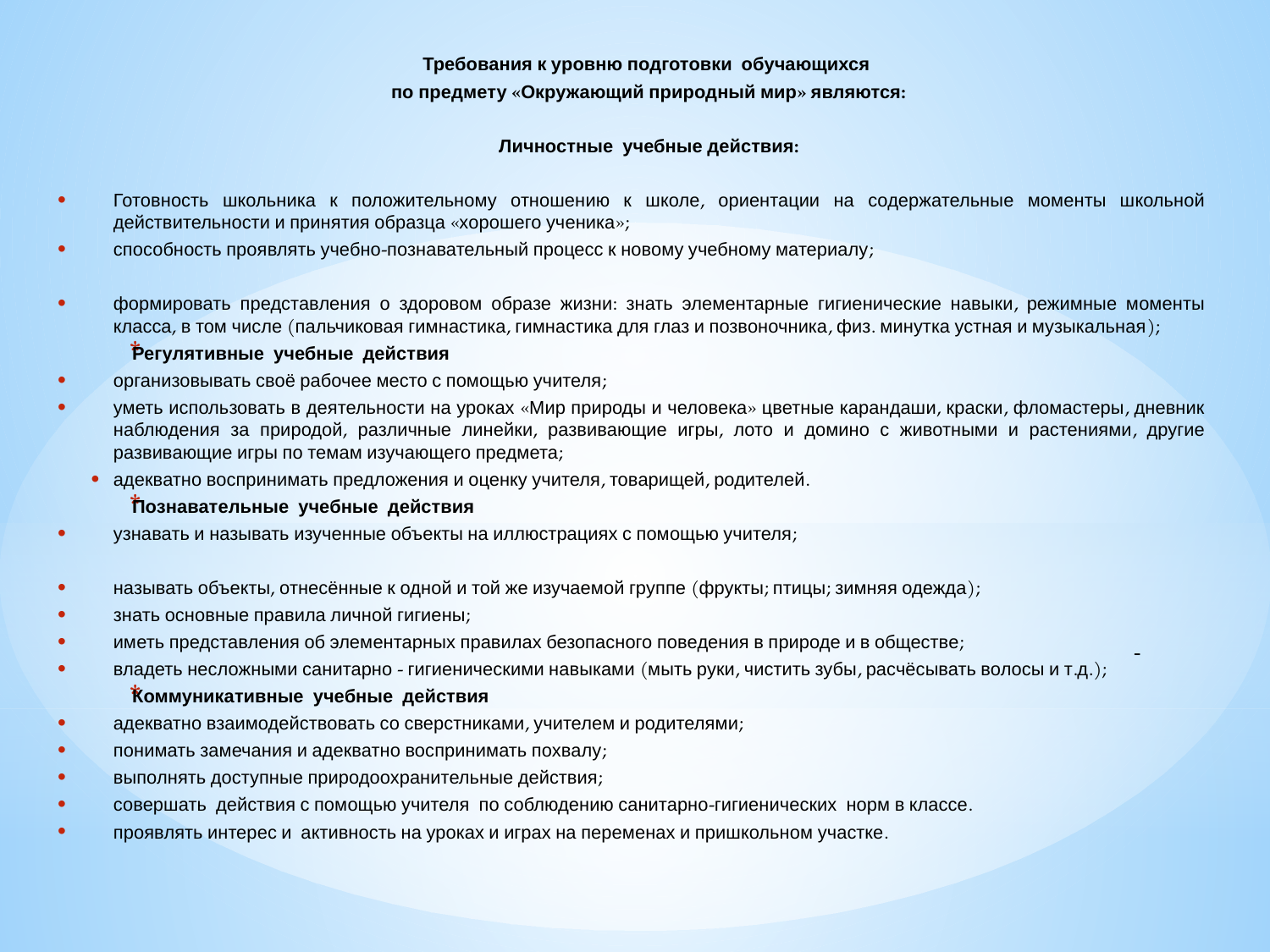

Требования к уровню подготовки  обучающихся
по предмету «Окружающий природный мир» являются:

Личностные  учебные действия:

Готовность школьника к положительному отношению к школе, ориентации на содержательные моменты школьной действительности и принятия образца «хорошего ученика»;
способность проявлять учебно-познавательный процесс к новому учебному материалу;

формировать представления о здоровом образе жизни: знать элементарные гигиенические навыки, режимные моменты класса, в том числе (пальчиковая гимнастика, гимнастика для глаз и позвоночника, физ. минутка устная и музыкальная);
Регулятивные  учебные  действия
организовывать своё рабочее место с помощью учителя;
уметь использовать в деятельности на уроках «Мир природы и человека» цветные карандаши, краски, фломастеры, дневник наблюдения за природой, различные линейки, развивающие игры, лото и домино с животными и растениями, другие развивающие игры по темам изучающего предмета;
адекватно воспринимать предложения и оценку учителя, товарищей, родителей.
Познавательные  учебные  действия
узнавать и называть изученные объекты на иллюстрациях с помощью учителя;

называть объекты, отнесённые к одной и той же изучаемой группе (фрукты; птицы; зимняя одежда);
знать основные правила личной гигиены;
иметь представления об элементарных правилах безопасного поведения в природе и в обществе;
владеть несложными санитарно - гигиеническими навыками (мыть руки, чистить зубы, расчёсывать волосы и т.д.);
Коммуникативные  учебные  действия
адекватно взаимодействовать со сверстниками, учителем и родителями;
понимать замечания и адекватно воспринимать похвалу;
выполнять доступные природоохранительные действия;
совершать  действия с помощью учителя  по соблюдению санитарно-гигиенических  норм в классе.
проявлять интерес и  активность на уроках и играх на переменах и пришкольном участке.

# -